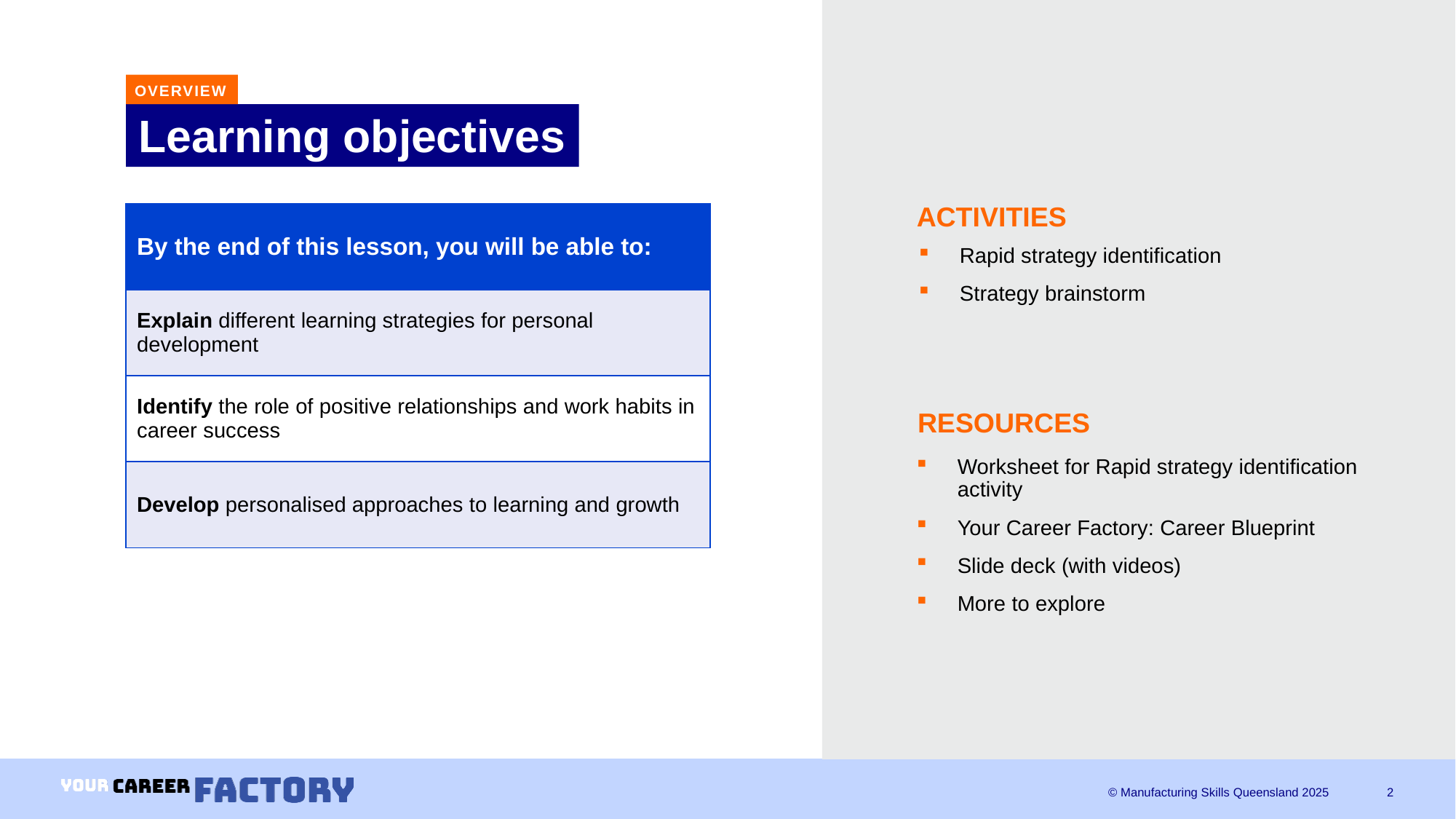

OVERVIEW
# Learning objectives
ACTIVITIES
| By the end of this lesson, you will be able to: |
| --- |
| Explain different learning strategies for personal development |
| Identify the role of positive relationships and work habits in career success |
| Develop personalised approaches to learning and growth |
Rapid strategy identification
Strategy brainstorm
RESOURCES
Worksheet for Rapid strategy identification activity
Your Career Factory: Career Blueprint
Slide deck (with videos)
More to explore